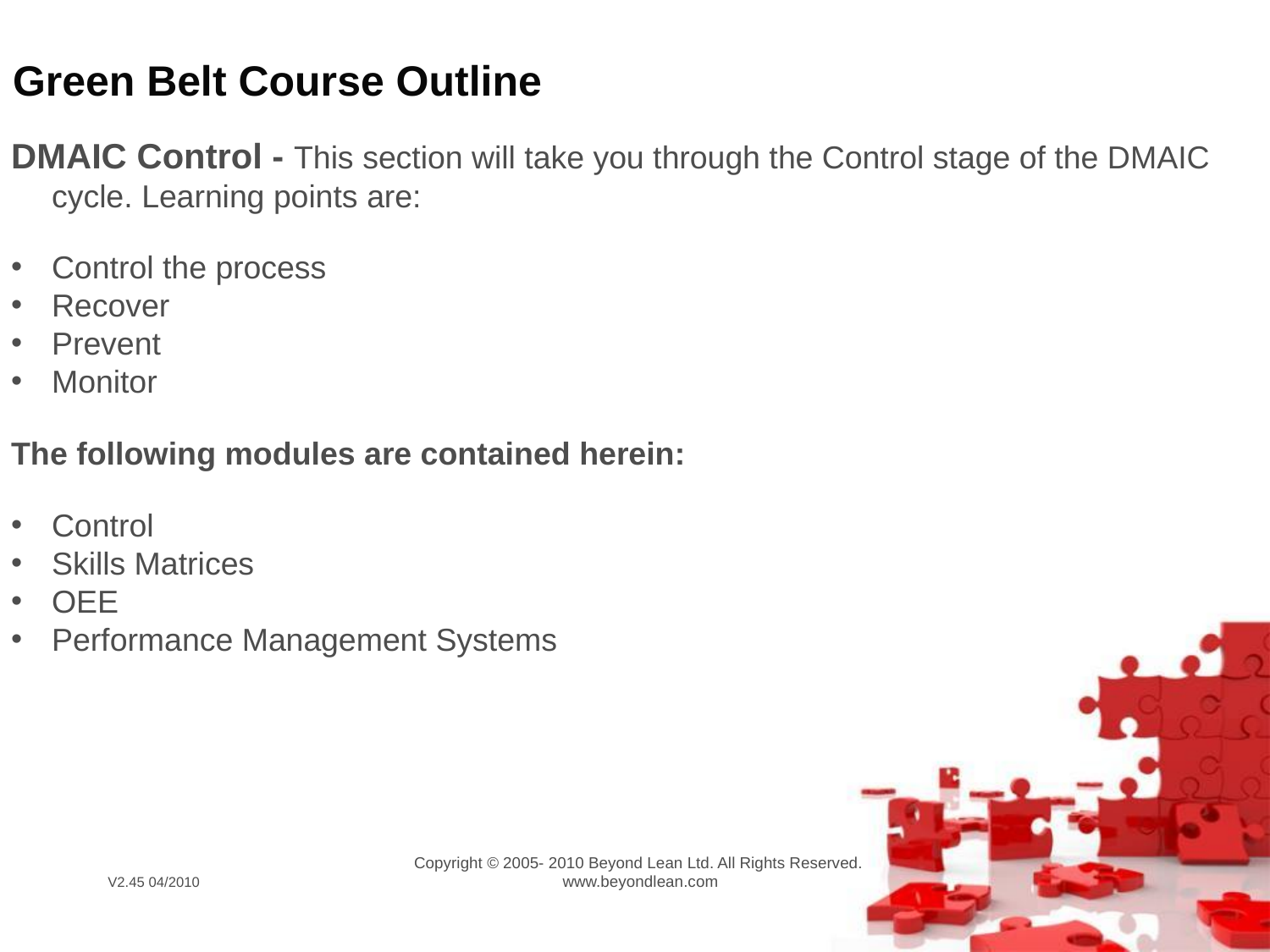

# Green Belt Course Outline
DMAIC Control - This section will take you through the Control stage of the DMAIC cycle. Learning points are:

Control the process
Recover
Prevent
Monitor

The following modules are contained herein:

Control
Skills Matrices
OEE
Performance Management Systems